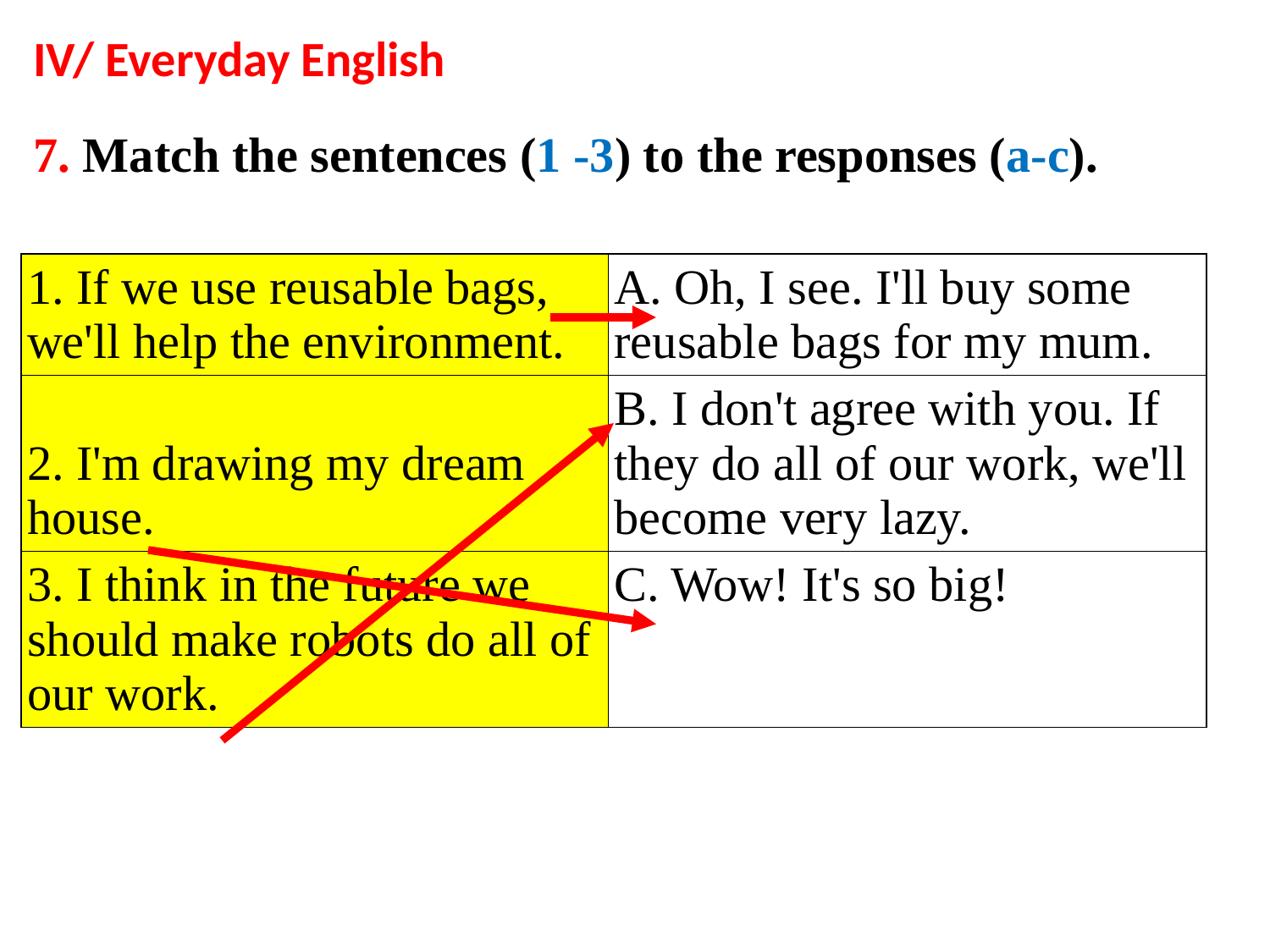

IV/ Everyday English
7. Match the sentences (1 -3) to the responses (a-c).
| 1. If we use reusable bags, we'll help the environment. | A. Oh, I see. I'll buy some reusable bags for my mum. |
| --- | --- |
| 2. I'm drawing my dream house. | B. I don't agree with you. If they do all of our work, we'll become very lazy. |
| 3. I think in the future we should make robots do all of our work. | C. Wow! It's so big! |